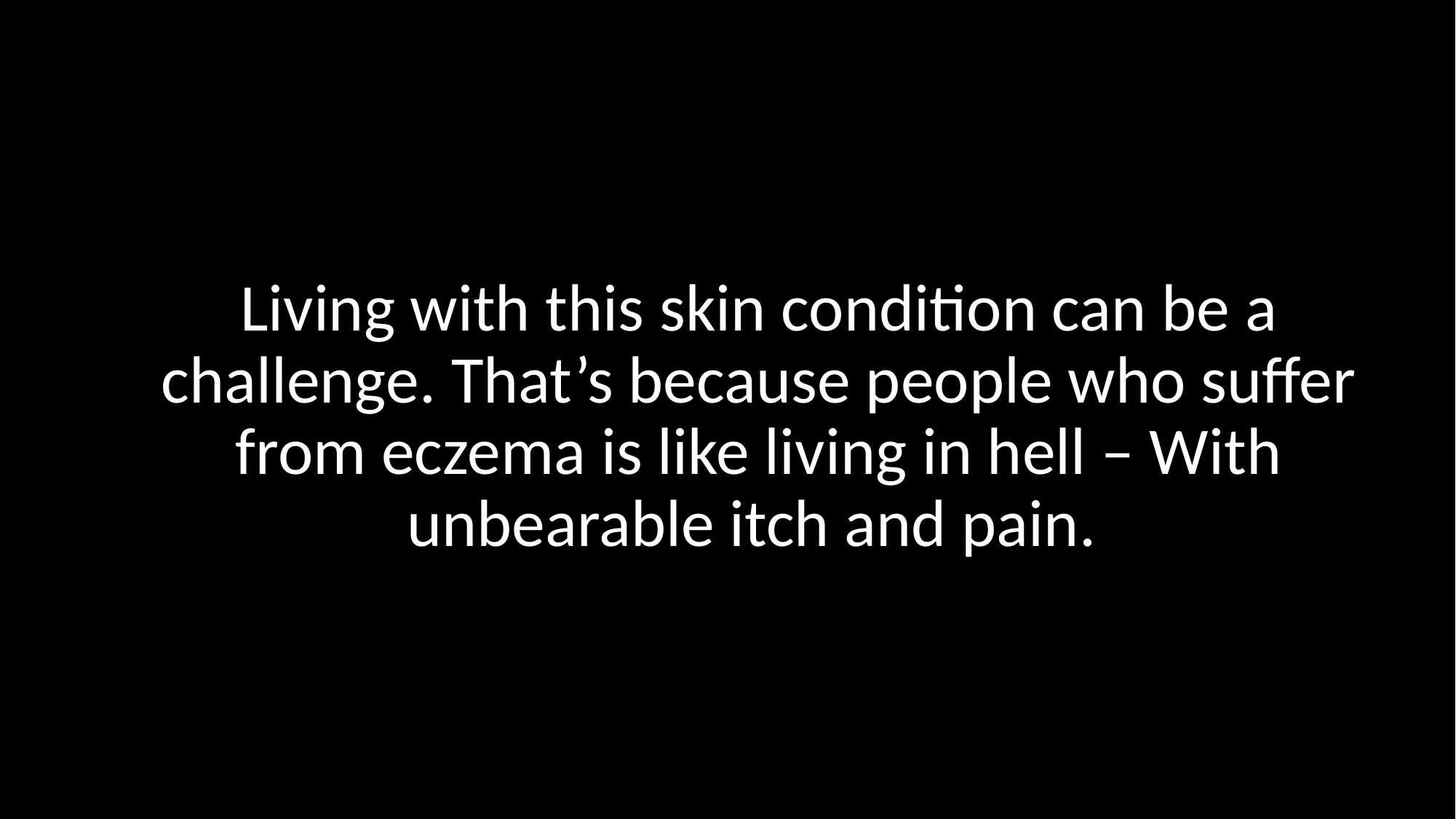

Living with this skin condition can be a challenge. That’s because people who suffer from eczema is like living in hell – With unbearable itch and pain.